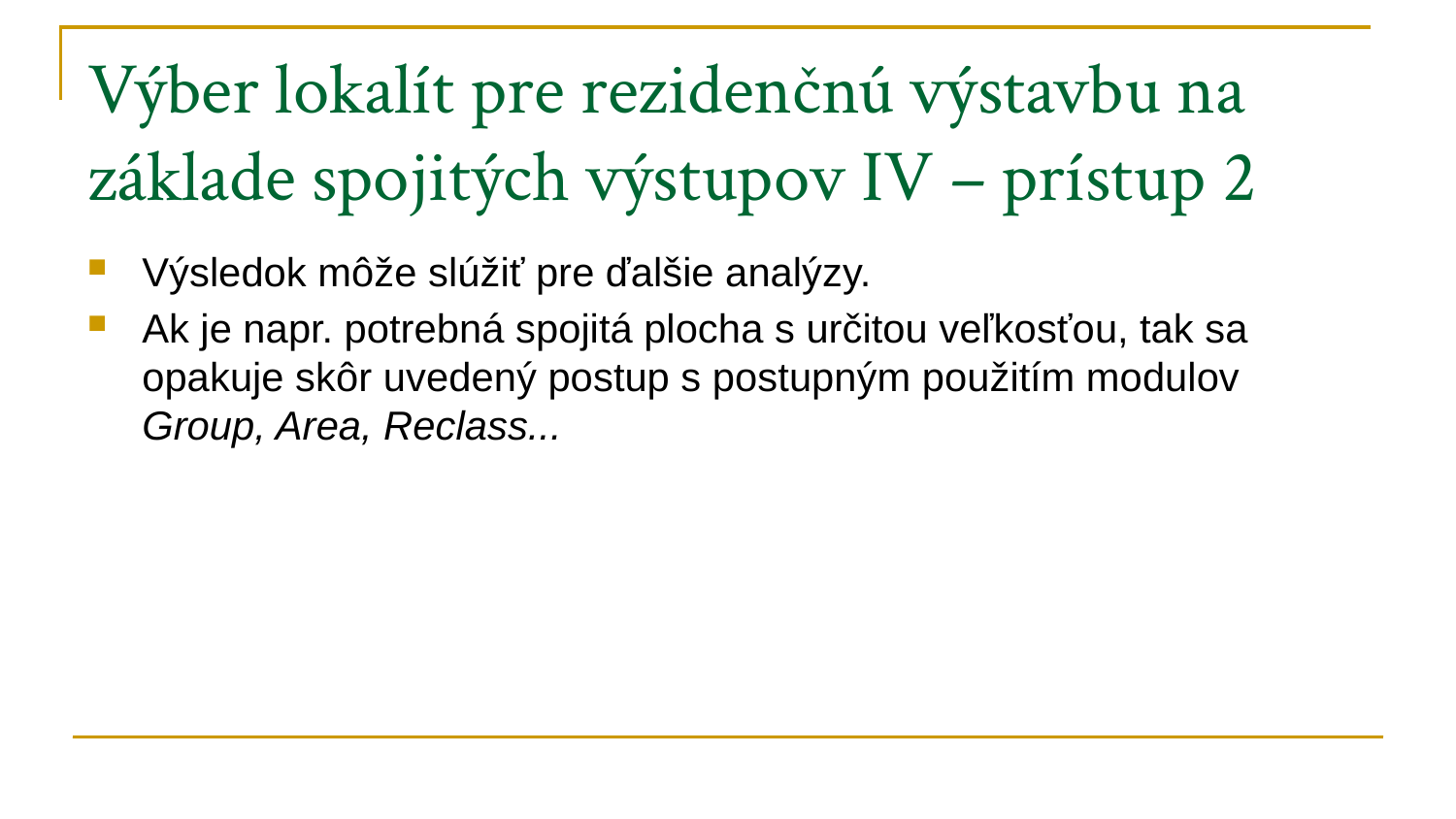

# Výber lokalít pre rezidenčnú výstavbu na základe spojitých výstupov IV – prístup 2
Výsledok môže slúžiť pre ďalšie analýzy.
Ak je napr. potrebná spojitá plocha s určitou veľkosťou, tak sa opakuje skôr uvedený postup s postupným použitím modulov Group, Area, Reclass...